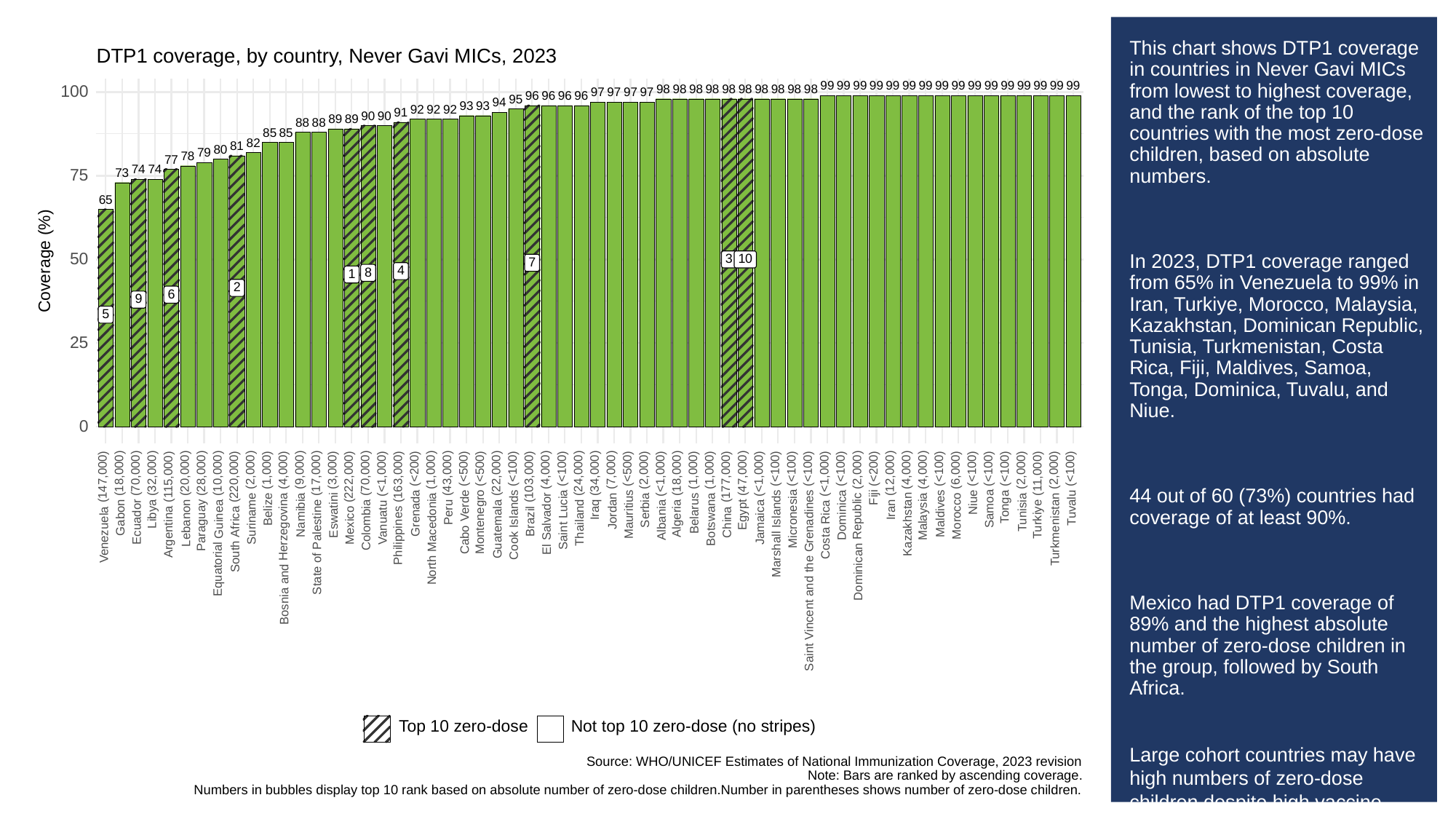

# This chart shows DTP1 coverage in countries in Never Gavi MICs from lowest to highest coverage, and the rank of the top 10 countries with the most zero-dose children, based on absolute numbers.

In 2023, DTP1 coverage ranged from 65% in Venezuela to 99% in Iran, Turkiye, Morocco, Malaysia, Kazakhstan, Dominican Republic, Tunisia, Turkmenistan, Costa Rica, Fiji, Maldives, Samoa, Tonga, Dominica, Tuvalu, and Niue.

44 out of 60 (73%) countries had coverage of at least 90%.

Mexico had DTP1 coverage of 89% and the highest absolute number of zero-dose children in the group, followed by South Africa.

Large cohort countries may have high numbers of zero-dose children despite high vaccine coverage. It is advantageous to look at both coverage and absolute numbers of unvaccinated children to ensure vulnerable countries with small birth cohorts are not missed.

DTP1 coverage, by country, Never Gavi MICs, 2023

99
99
99
99
99
99
99
99
99
99
99
99
99
99
99
99
98
98
98
98
98
98
98
98
98
98
100
97
97
97
97
96
96
96
96

95

94

93
93

92
92
92

91

90
90

89
89

88
88

85
85

82

81

80

79

78

77

74
74

73

75

65

50
Coverage (%)

3
10

7

4

8

1

2

6

9

5

25

0

(<200)
(<500)
(<500)
(<100)
(<100)
(<500)
(<100)
(<100)
(<100)
(<100)
(<200)
(<100)
(<100)
(<100)
(<100)
(<100)
(2,000)
(1,000)
(4,000)
(9,000)
(3,000)
(1,000)
(4,000)
(7,000)
(2,000)
(1,000)
(1,000)
(2,000)
(4,000)
(4,000)
(6,000)
(2,000)
(2,000)
(18,000)
(70,000)
(32,000)
(20,000)
(28,000)
(10,000)
(17,000)
(70,000)
(43,000)
(22,000)
(24,000)
(34,000)
(18,000)
(47,000)
(12,000)
(11,000)
(<1,000)
(<1,000)
(<1,000)
(<1,000)
(147,000)
(115,000)
(220,000)
(222,000)
(163,000)
(103,000)
(177,000)
Fiji
Niue
Lucia
Tonga
Verde
Tuvalu
Iraq
Samoa
Islands
Islands
Belize
Iran
Serbia
Jordan
Rica
Tunisia
Peru
Libya
Grenada
Belarus
Maldives
Egypt
Mauritius
Namibia
Dominica
Republic
Eswatini
Malaysia
Morocco
Salvador
Algeria
Gabon
Turkiye
Suriname
Guinea
Micronesia
Botswana
Albania
Montenegro
Grenadines
Brazil
Africa
China
Ecuador
Jamaica
Macedonia
Vanuatu
Thailand
Lebanon
Paraguay
Kazakhstan
Palestine
Colombia
Mexico
Herzegovina
Guatemala
Turkmenistan
Argentina
Philippines
Venezuela
Saint
Cabo
Costa
Cook
El
Marshall
South
of
the
Equatorial
North
Dominican
and
State
and
Bosnia
Vincent
Saint

Not top 10 zero-dose (no stripes)
Top 10 zero-dose

Source: WHO/UNICEF Estimates of National Immunization Coverage, 2023 revision
Note: Bars are ranked by ascending coverage.
Numbers in bubbles display top 10 rank based on absolute number of zero-dose children.Number in parentheses shows number of zero-dose children.